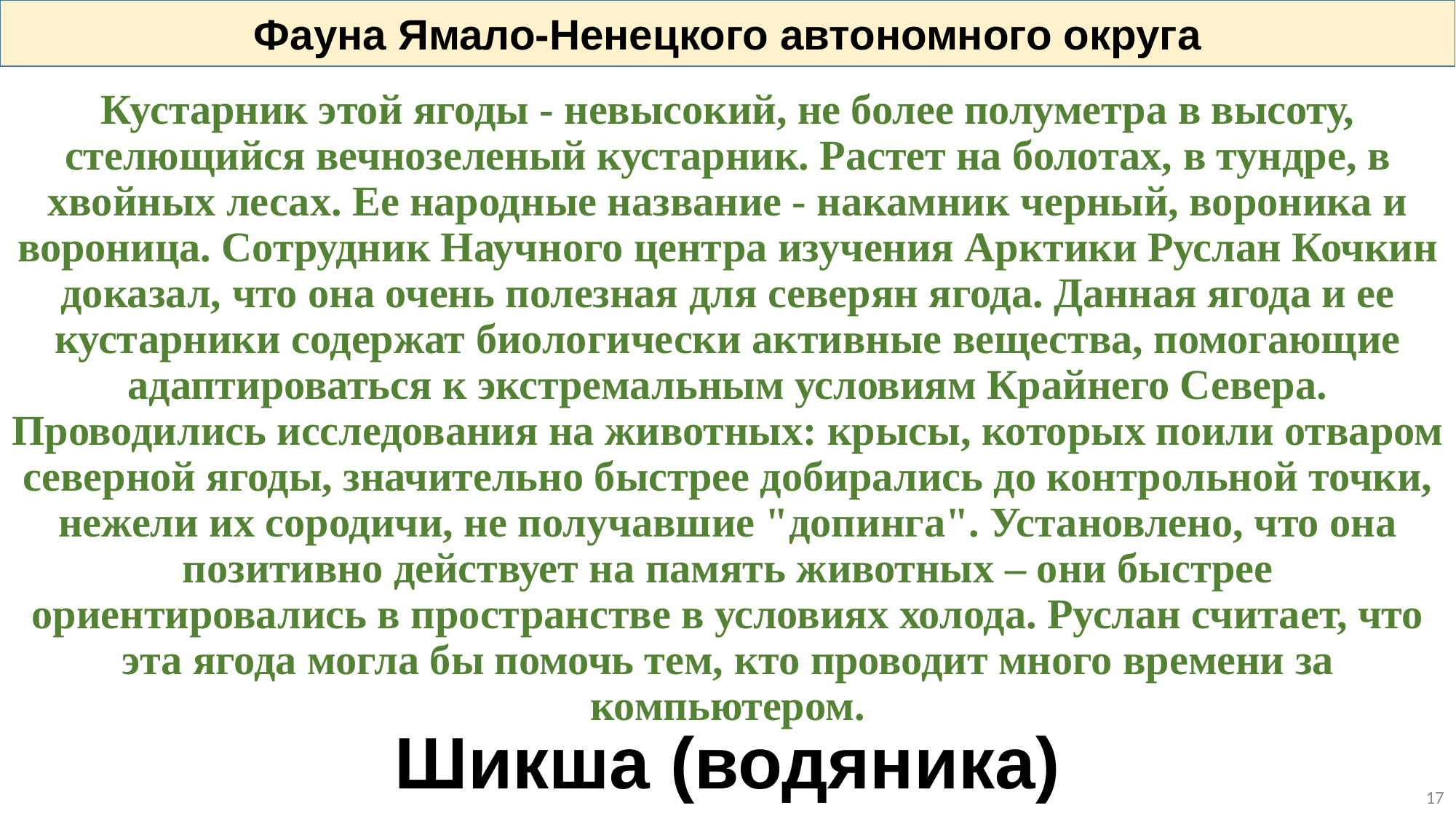

Фауна Ямало-Ненецкого автономного округа
Кустарник этой ягоды - невысокий, не более полуметра в высоту, стелющийся вечнозеленый кустарник. Растет на болотах, в тундре, в хвойных лесах. Ее народные название - накамник черный, вороника и вороница. Сотрудник Научного центра изучения Арктики Руслан Кочкин доказал, что она очень полезная для северян ягода. Данная ягода и ее кустарники содержат биологически активные вещества, помогающие адаптироваться к экстремальным условиям Крайнего Севера. Проводились исследования на животных: крысы, которых поили отваром северной ягоды, значительно быстрее добирались до контрольной точки, нежели их сородичи, не получавшие "допинга". Установлено, что она позитивно действует на память животных – они быстрее ориентировались в пространстве в условиях холода. Руслан считает, что эта ягода могла бы помочь тем, кто проводит много времени за компьютером.
Шикша (водяника)
17